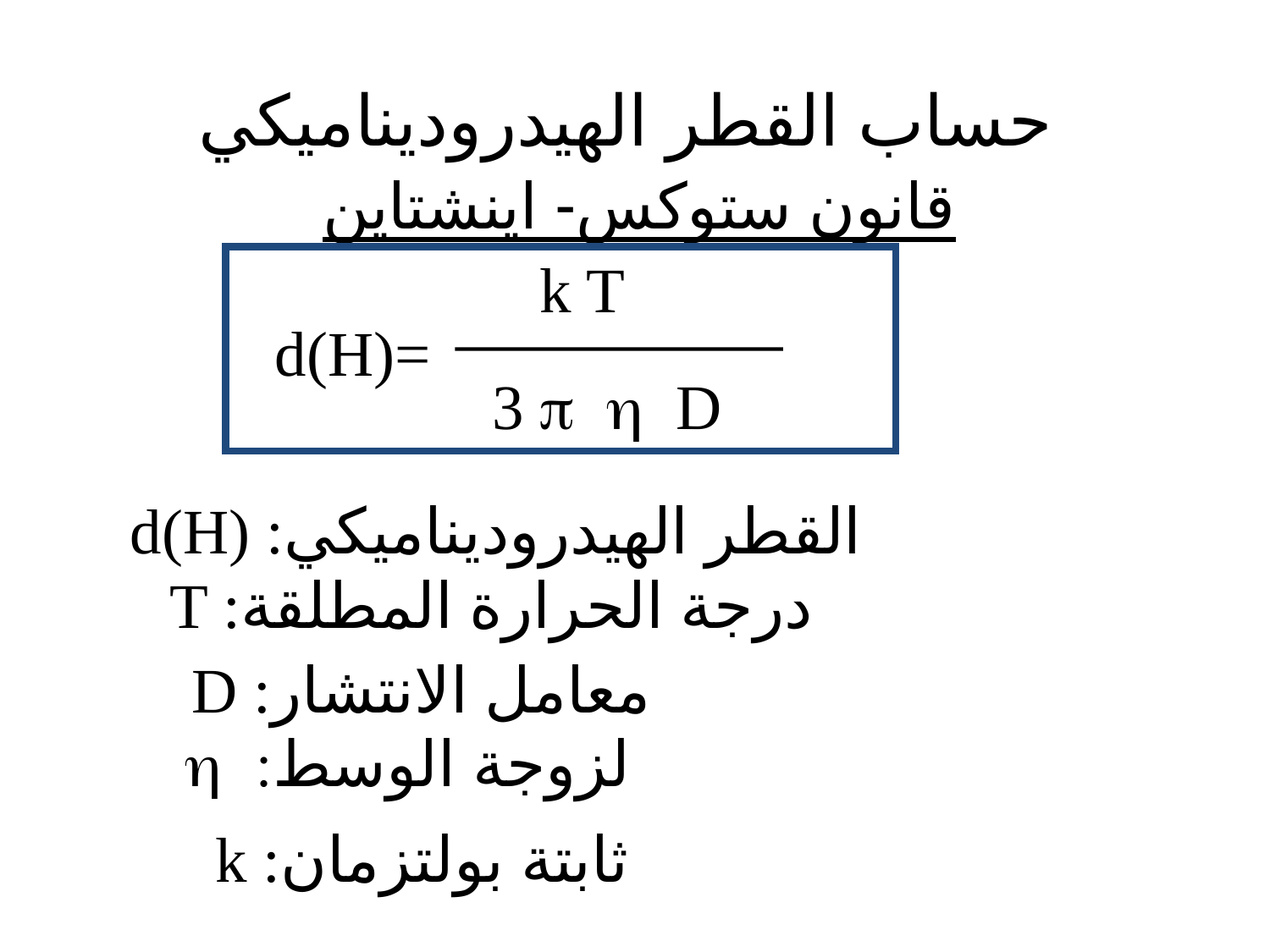

# حساب القطر الهيدروديناميكي
قانون ستوكس- اينشتاين
k T

d(H)=

3 π η D
d(H) :القطر الهيدروديناميكي
T :درجة الحرارة المطلقة
D :معامل الانتشار
η :لزوجة الوسط
k :ثابتة بولتزمان